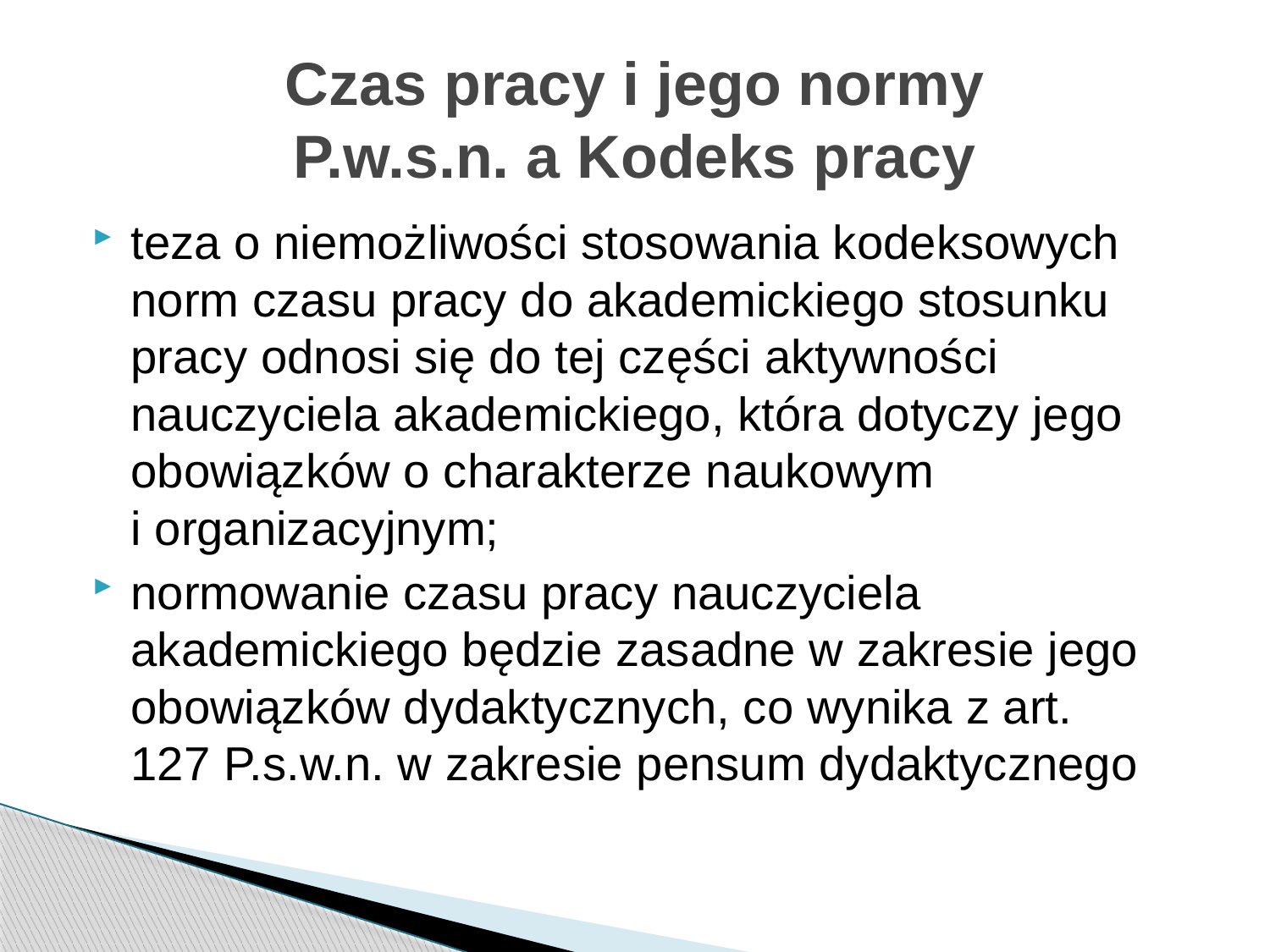

# Czas pracy i jego normy P.w.s.n. a Kodeks pracy
teza o niemożliwości stosowania kodeksowych norm czasu pracy do akademickiego stosunku pracy odnosi się do tej części aktywności nauczyciela akademickiego, która dotyczy jego obowiązków o charakterze naukowym i organizacyjnym;
normowanie czasu pracy nauczyciela akademickiego będzie zasadne w zakresie jego obowiązków dydaktycznych, co wynika z art. 127 P.s.w.n. w zakresie pensum dydaktycznego